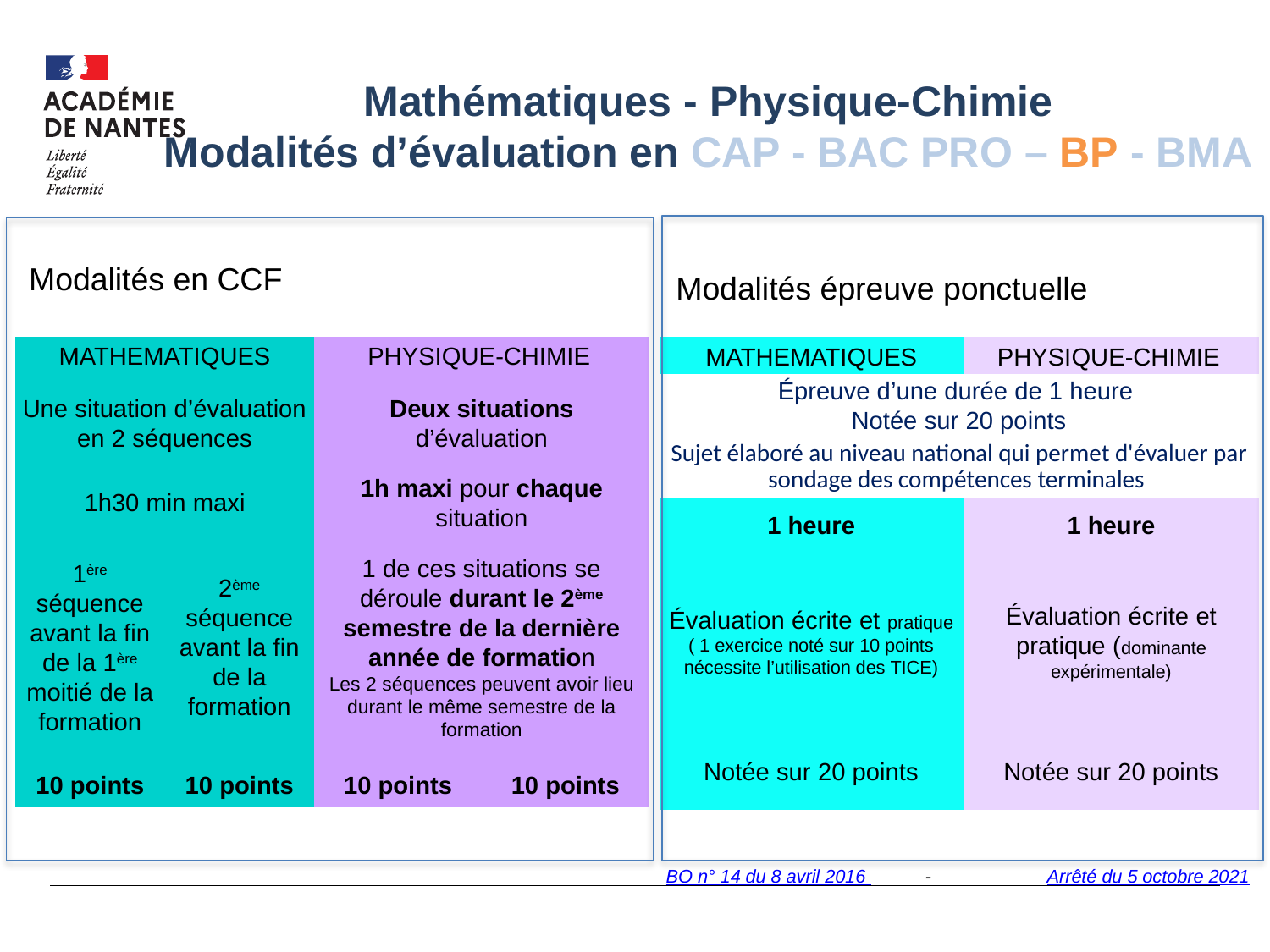

# Mathématiques - Physique-Chimie Modalités d’évaluation en CAP - BAC PRO – BP - BMA

Modalités en CCF
Modalités épreuve ponctuelle
| MATHEMATIQUES |  | PHYSIQUE-CHIMIE |  |
| --- | --- | --- | --- |
| Une situation d’évaluation en 2 séquences |  | Deux situations d’évaluation |  |
| 1h30 min maxi |  | 1h maxi pour chaque situation |  |
| 1ère séquence avant la fin de la 1ère moitié de la formation | 2ème séquence avant la fin de la formation | 1 de ces situations se déroule durant le 2ème semestre de la dernière année de formation Les 2 séquences peuvent avoir lieu durant le même semestre de la formation |  |
| 10 points | 10 points | 10 points | 10 points |
| MATHEMATIQUES | PHYSIQUE-CHIMIE |
| --- | --- |
| Épreuve d’une durée de 1 heure Notée sur 20 points |  |
| Sujet élaboré au niveau national qui permet d'évaluer par sondage des compétences terminales |  |
| 1 heure | 1 heure |
| Évaluation écrite et pratique ( 1 exercice noté sur 10 points nécessite l’utilisation des TICE) | Évaluation écrite et pratique (dominante expérimentale) |
| Notée sur 20 points | Notée sur 20 points |
BO n° 14 du 8 avril 2016 	 -  	Arrêté du 5 octobre 2021